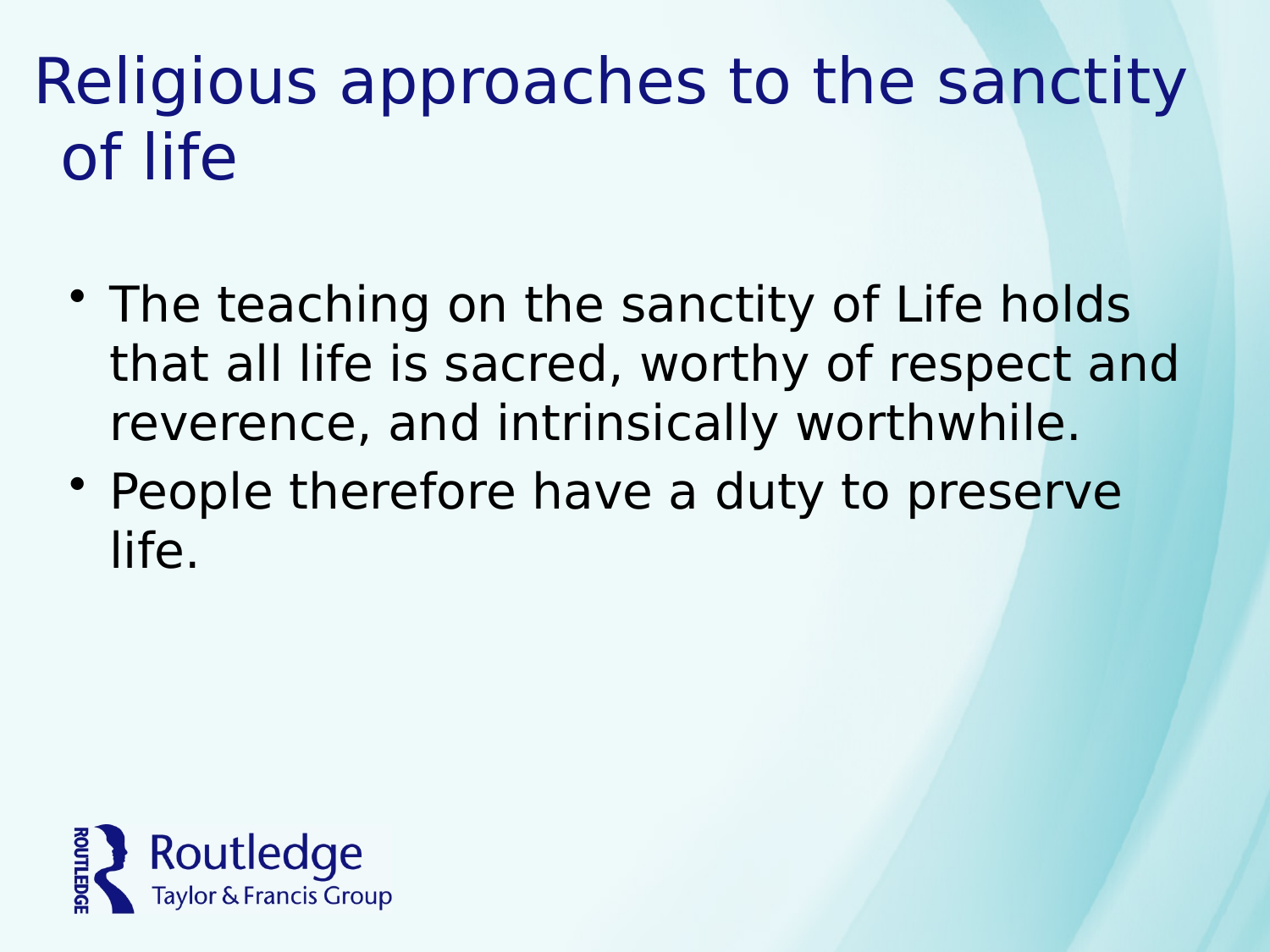

# Religious approaches to the sanctity of life
The teaching on the sanctity of Life holds that all life is sacred, worthy of respect and reverence, and intrinsically worthwhile.
People therefore have a duty to preserve life.